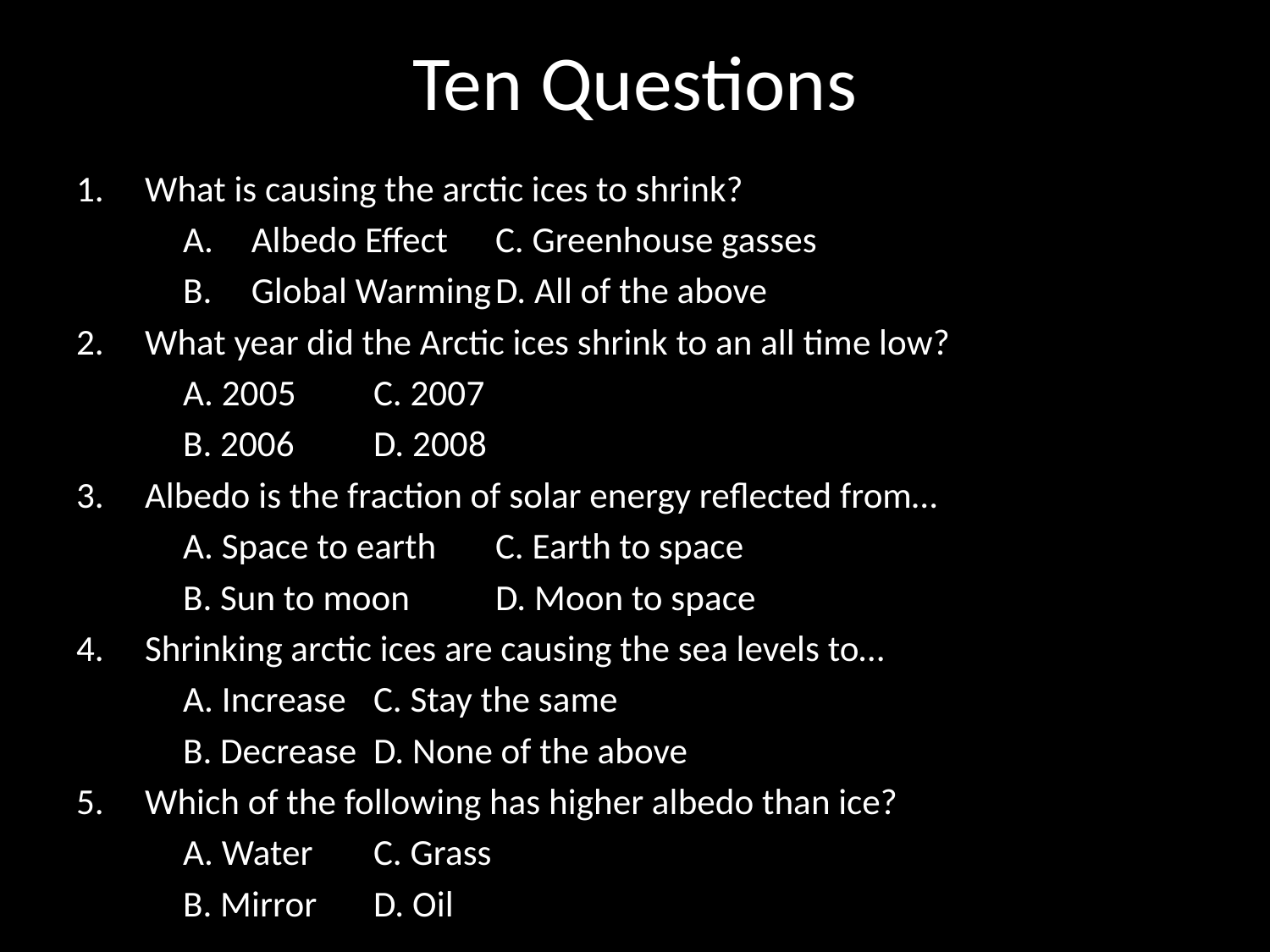

# Ten Questions
What is causing the arctic ices to shrink?
Albedo Effect		C. Greenhouse gasses
Global Warming	D. All of the above
What year did the Arctic ices shrink to an all time low?
A. 2005				C. 2007
B. 2006				D. 2008
Albedo is the fraction of solar energy reflected from…
A. Space to earth		C. Earth to space
B. Sun to moon		D. Moon to space
Shrinking arctic ices are causing the sea levels to…
A. Increase			C. Stay the same
B. Decrease			D. None of the above
Which of the following has higher albedo than ice?
A. Water				C. Grass
B. Mirror				D. Oil